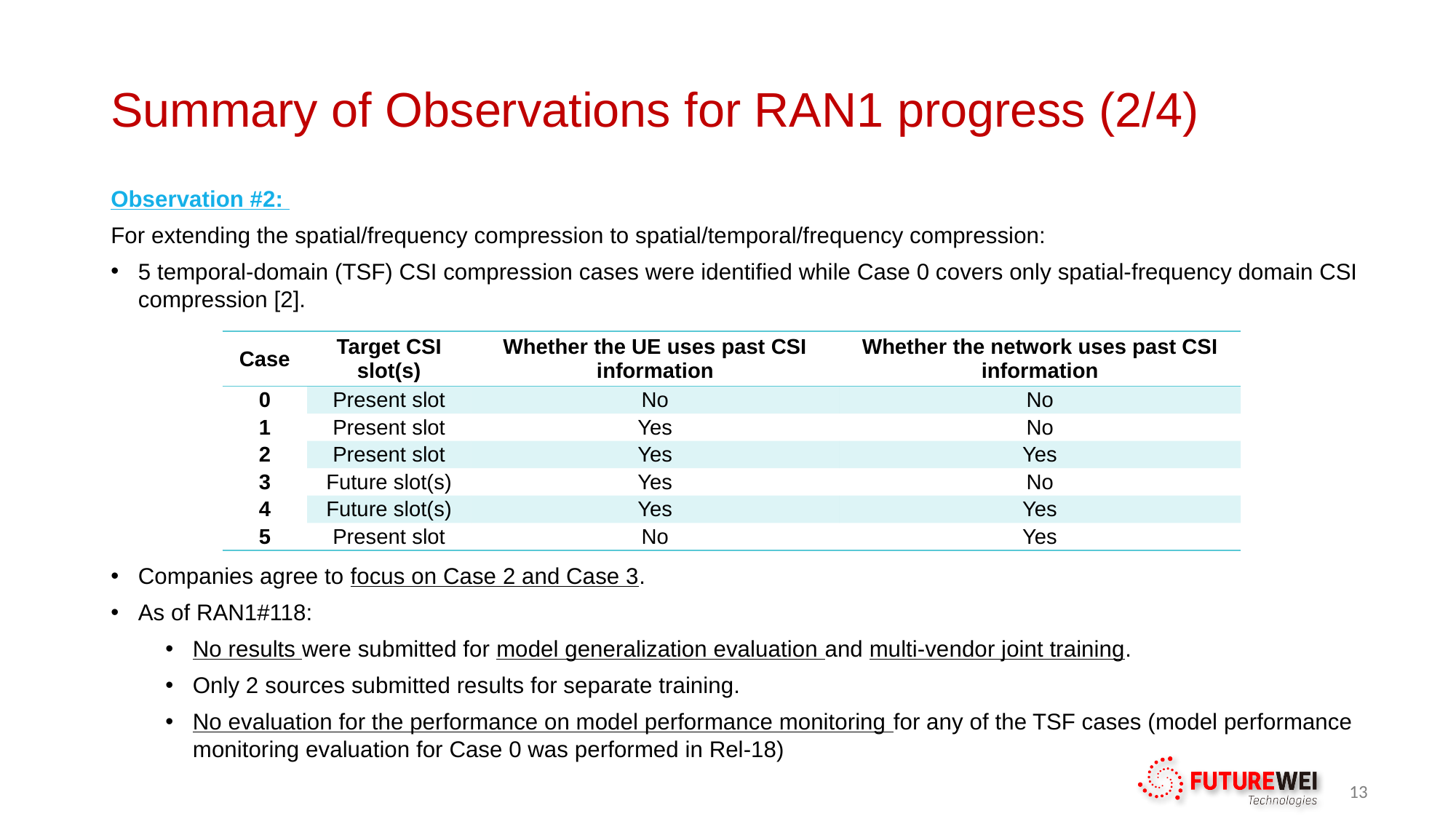

# Summary of Observations for RAN1 progress (2/4)
Observation #2:
For extending the spatial/frequency compression to spatial/temporal/frequency compression:
5 temporal-domain (TSF) CSI compression cases were identified while Case 0 covers only spatial-frequency domain CSI compression [2].
| Case | Target CSI slot(s) | Whether the UE uses past CSI information | Whether the network uses past CSI information |
| --- | --- | --- | --- |
| 0 | Present slot | No | No |
| 1 | Present slot | Yes | No |
| 2 | Present slot | Yes | Yes |
| 3 | Future slot(s) | Yes | No |
| 4 | Future slot(s) | Yes | Yes |
| 5 | Present slot | No | Yes |
Companies agree to focus on Case 2 and Case 3.
As of RAN1#118:
No results were submitted for model generalization evaluation and multi-vendor joint training.
Only 2 sources submitted results for separate training.
No evaluation for the performance on model performance monitoring for any of the TSF cases (model performance monitoring evaluation for Case 0 was performed in Rel-18)

13